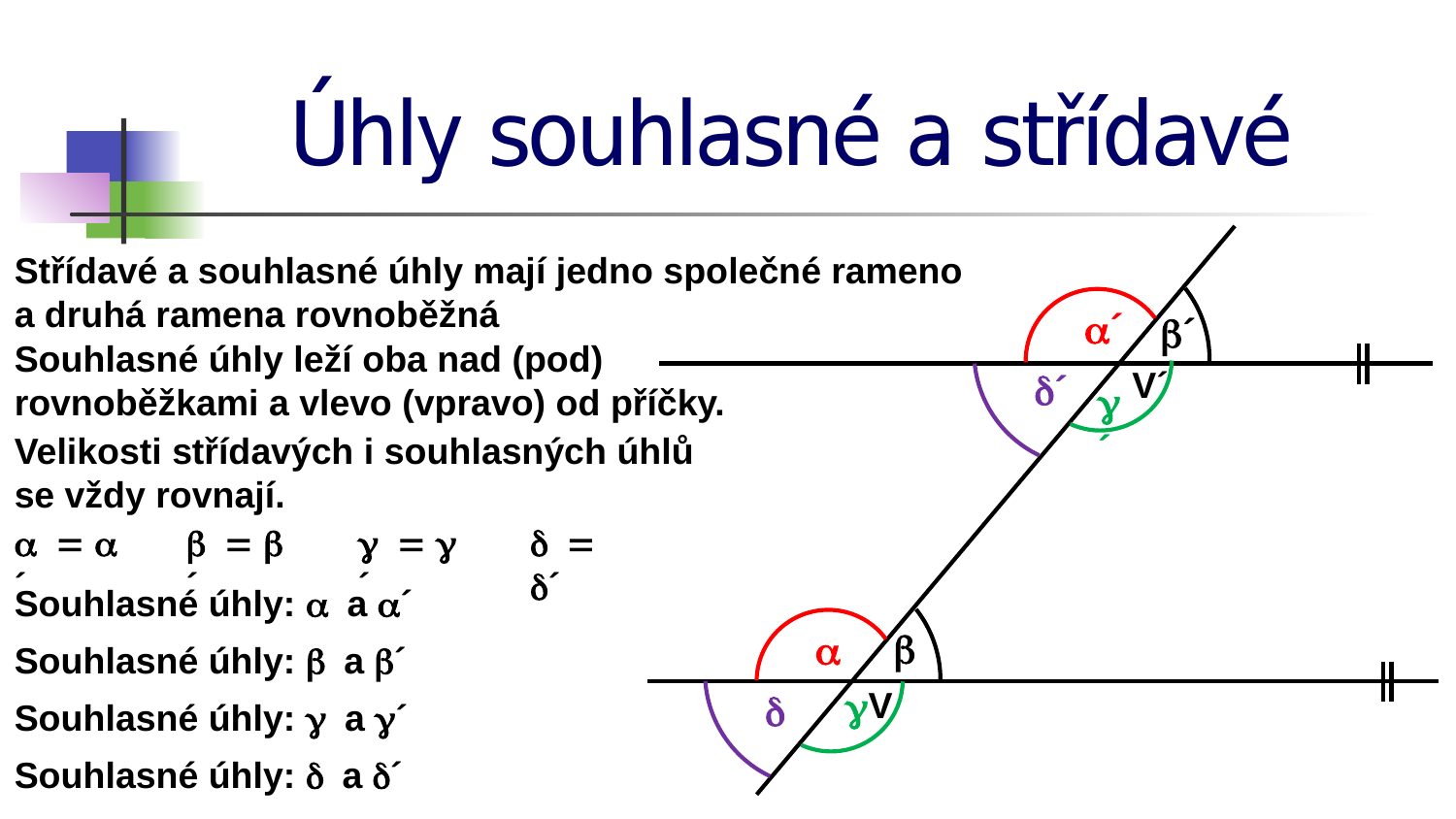

# Úhly souhlasné a střídavé

Střídavé a souhlasné úhly mají jedno společné rameno a druhá ramena rovnoběžná

α´
β´
Souhlasné úhly leží oba nad (pod) rovnoběžkami a vlevo (vpravo) od příčky.
V´
δ´
γ´
Velikosti střídavých i souhlasných úhlů
se vždy rovnají.
α = α´
β = β´
γ = γ´
δ = δ´

Souhlasné úhly: α a α´

β
α
Souhlasné úhly: β a β´
γ
V
δ
Souhlasné úhly: γ a γ´
Souhlasné úhly: δ a δ´